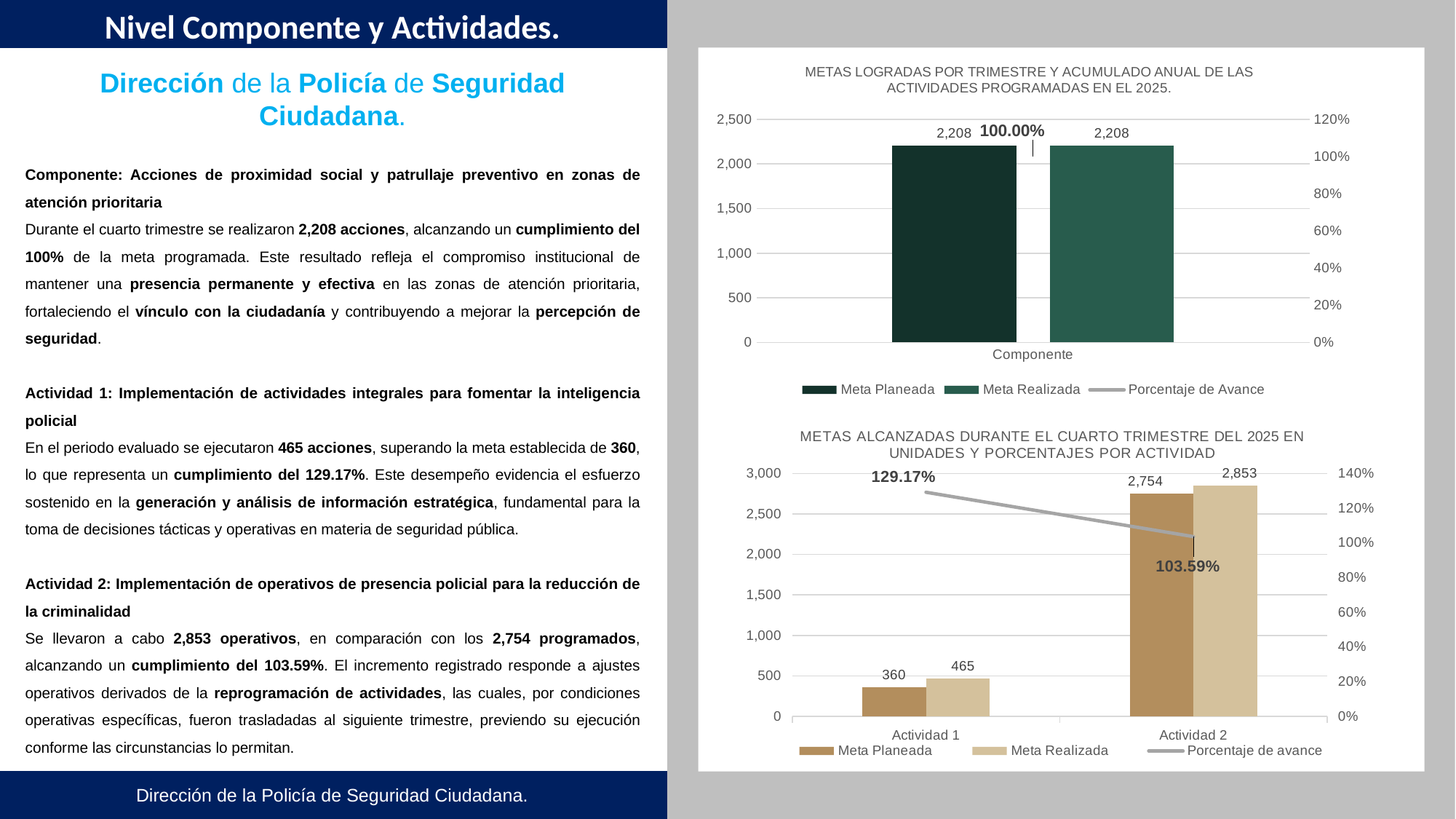

Nivel Componente y Actividades.

### Chart: METAS LOGRADAS POR TRIMESTRE Y ACUMULADO ANUAL DE LAS ACTIVIDADES PROGRAMADAS EN EL 2025.

| Category | Meta Planeada | Meta Realizada |  |
|---|---|---|---|
| Componente | 2208.0 | 2208.0 | 1.0 |
Dirección de la Policía de Seguridad Ciudadana.
Componente: Acciones de proximidad social y patrullaje preventivo en zonas de atención prioritaria
Durante el cuarto trimestre se realizaron 2,208 acciones, alcanzando un cumplimiento del 100% de la meta programada. Este resultado refleja el compromiso institucional de mantener una presencia permanente y efectiva en las zonas de atención prioritaria, fortaleciendo el vínculo con la ciudadanía y contribuyendo a mejorar la percepción de seguridad.

Actividad 1: Implementación de actividades integrales para fomentar la inteligencia policial
En el periodo evaluado se ejecutaron 465 acciones, superando la meta establecida de 360, lo que representa un cumplimiento del 129.17%. Este desempeño evidencia el esfuerzo sostenido en la generación y análisis de información estratégica, fundamental para la toma de decisiones tácticas y operativas en materia de seguridad pública.

Actividad 2: Implementación de operativos de presencia policial para la reducción de la criminalidad
Se llevaron a cabo 2,853 operativos, en comparación con los 2,754 programados, alcanzando un cumplimiento del 103.59%. El incremento registrado responde a ajustes operativos derivados de la reprogramación de actividades, las cuales, por condiciones operativas específicas, fueron trasladadas al siguiente trimestre, previendo su ejecución conforme las circunstancias lo permitan.

### Chart: METAS ALCANZADAS DURANTE EL CUARTO TRIMESTRE DEL 2025 EN UNIDADES Y PORCENTAJES POR ACTIVIDAD

| Category | Meta Planeada | Meta Realizada |  |
|---|---|---|---|
| Actividad 1 | 360.0 | 465.0 | 1.2916666666666667 |
| Actividad 2 | 2754.0 | 2853.0 | 1.0359477124183007 |
Dirección de la Policía de Seguridad Ciudadana.